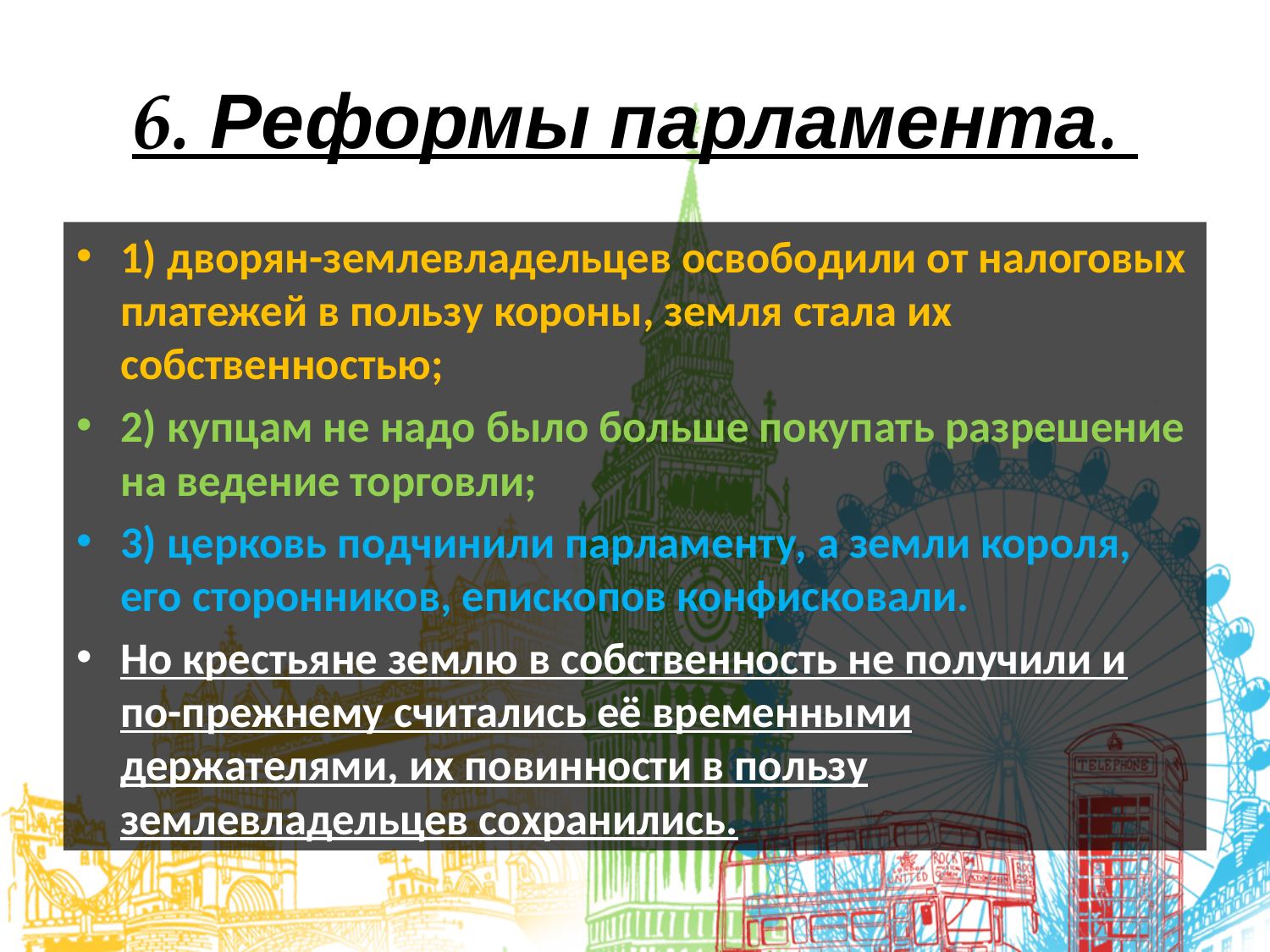

# 6. Реформы парламента.
1) дворян-землевладельцев освободили от налоговых платежей в пользу короны, земля стала их собственностью;
2) купцам не надо было больше покупать разрешение на ведение торговли;
3) церковь подчинили парламенту, а земли короля, его сторонников, епископов конфисковали.
Но крестьяне землю в собственность не получили и по-прежнему считались её временными держателями, их повинности в пользу землевладельцев сохранились.